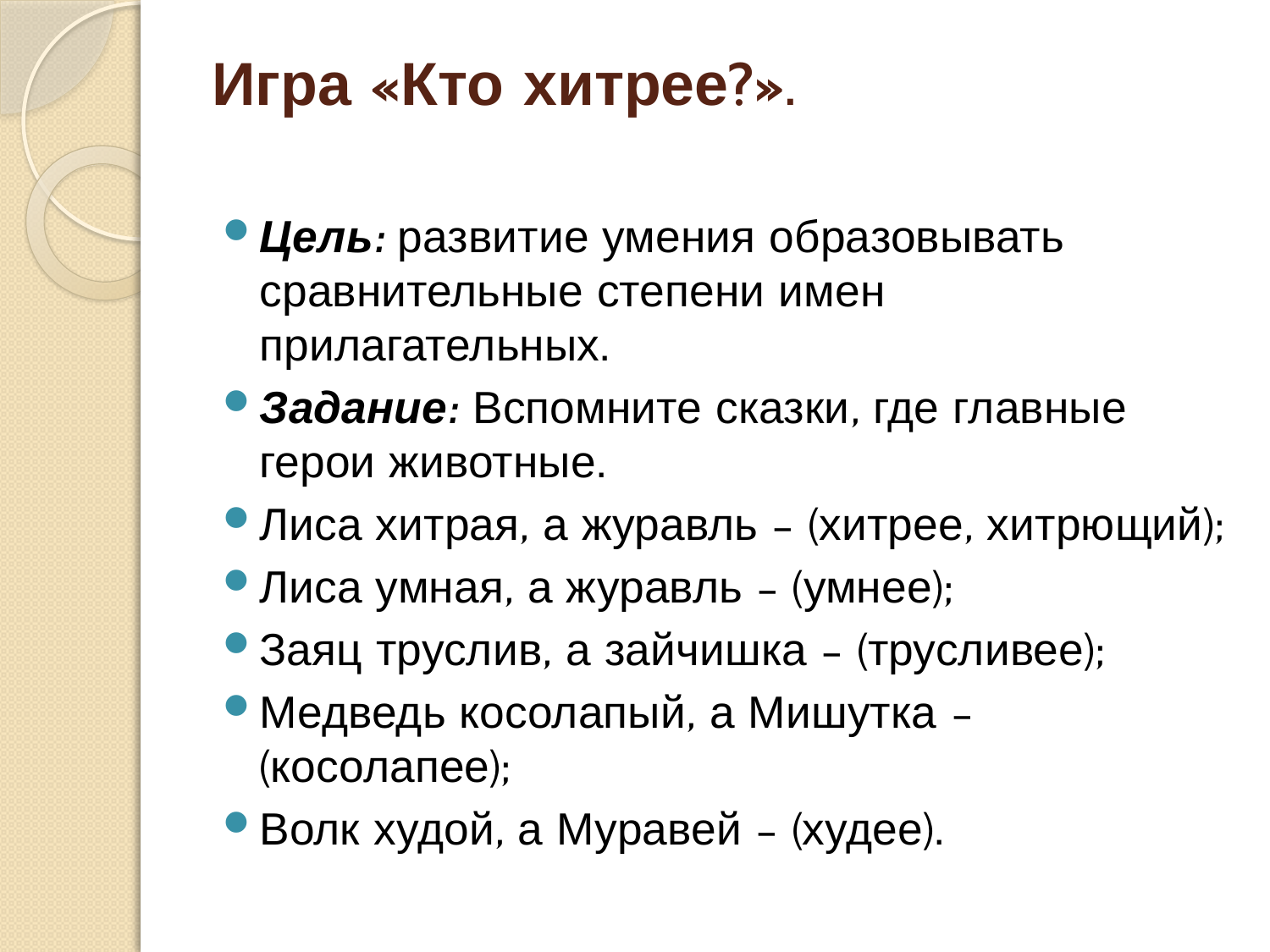

# Игра «Кто хитрее?».
Цель: развитие умения образовывать сравнительные степени имен прилагательных.
Задание: Вспомните сказки, где главные герои животные.
Лиса хитрая, а журавль – (хитрее, хитрющий);
Лиса умная, а журавль – (умнее);
Заяц труслив, а зайчишка – (трусливее);
Медведь косолапый, а Мишутка – (косолапее);
Волк худой, а Муравей – (худее).